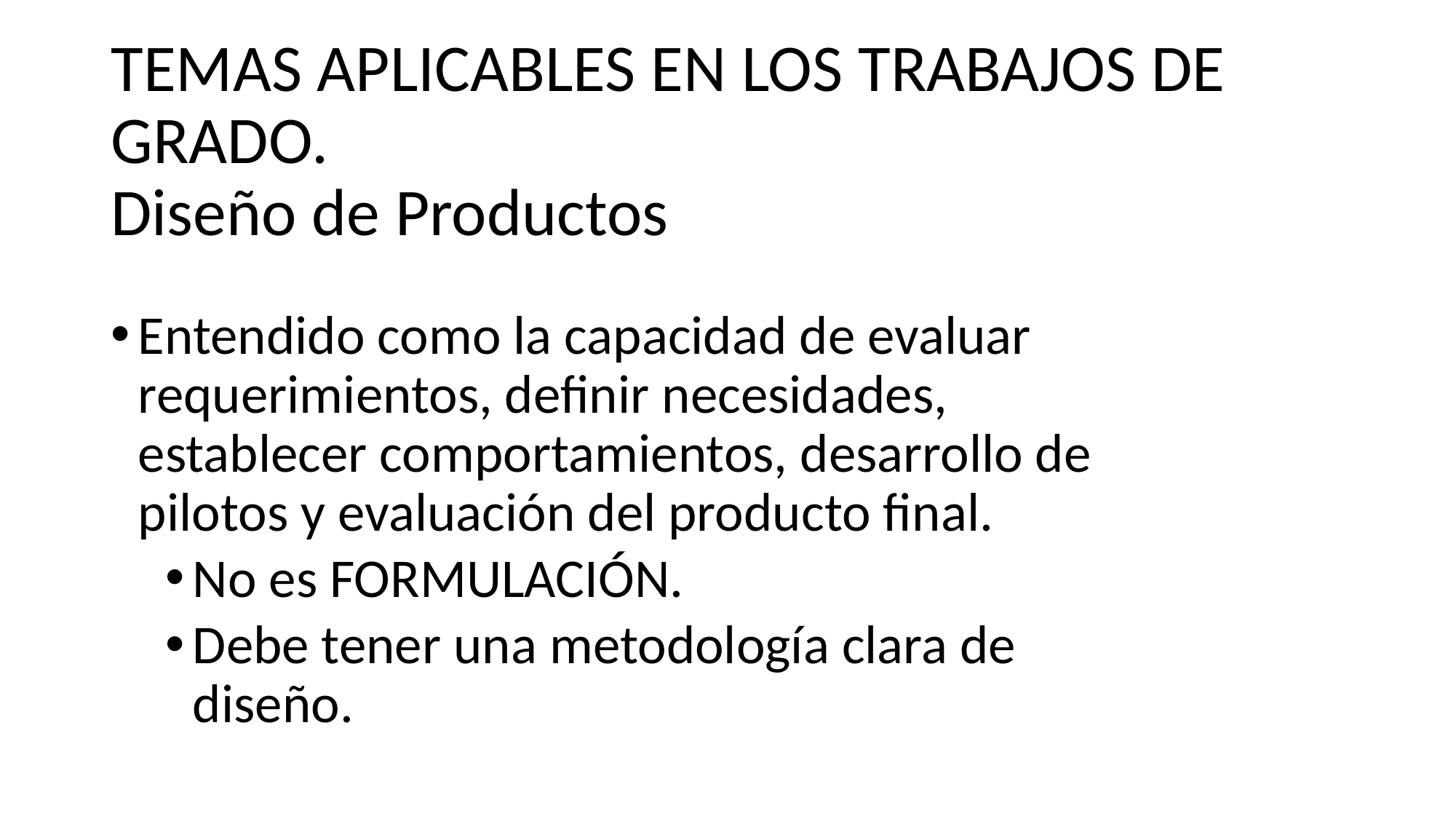

# TEMAS APLICABLES EN LOS TRABAJOS DE GRADO. Diseño de Productos
Entendido como la capacidad de evaluar requerimientos, definir necesidades, establecer comportamientos, desarrollo de pilotos y evaluación del producto final.
No es FORMULACIÓN.
Debe tener una metodología clara de diseño.